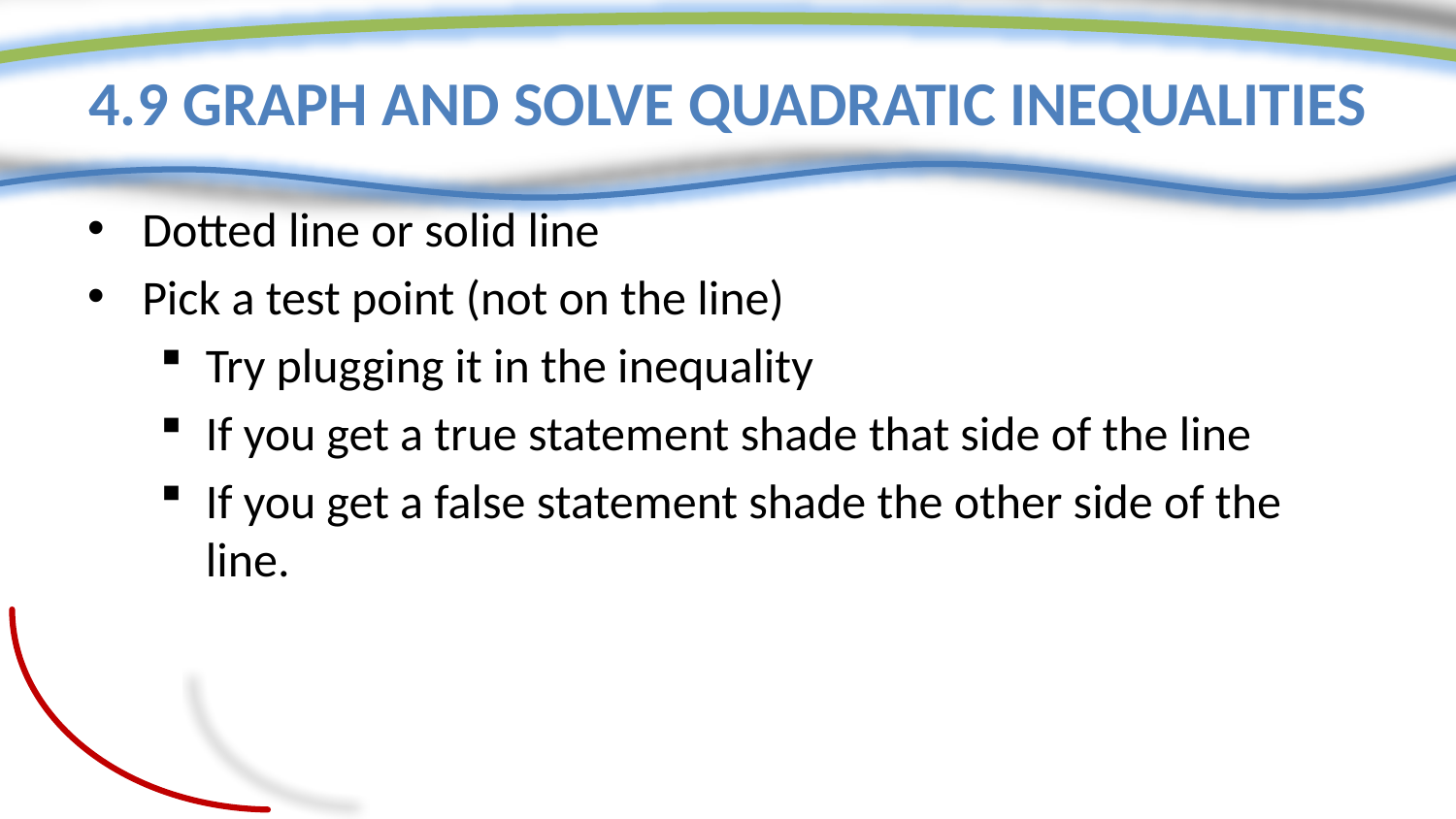

# 4.9 Graph and Solve Quadratic Inequalities
Dotted line or solid line
Pick a test point (not on the line)
Try plugging it in the inequality
If you get a true statement shade that side of the line
If you get a false statement shade the other side of the line.